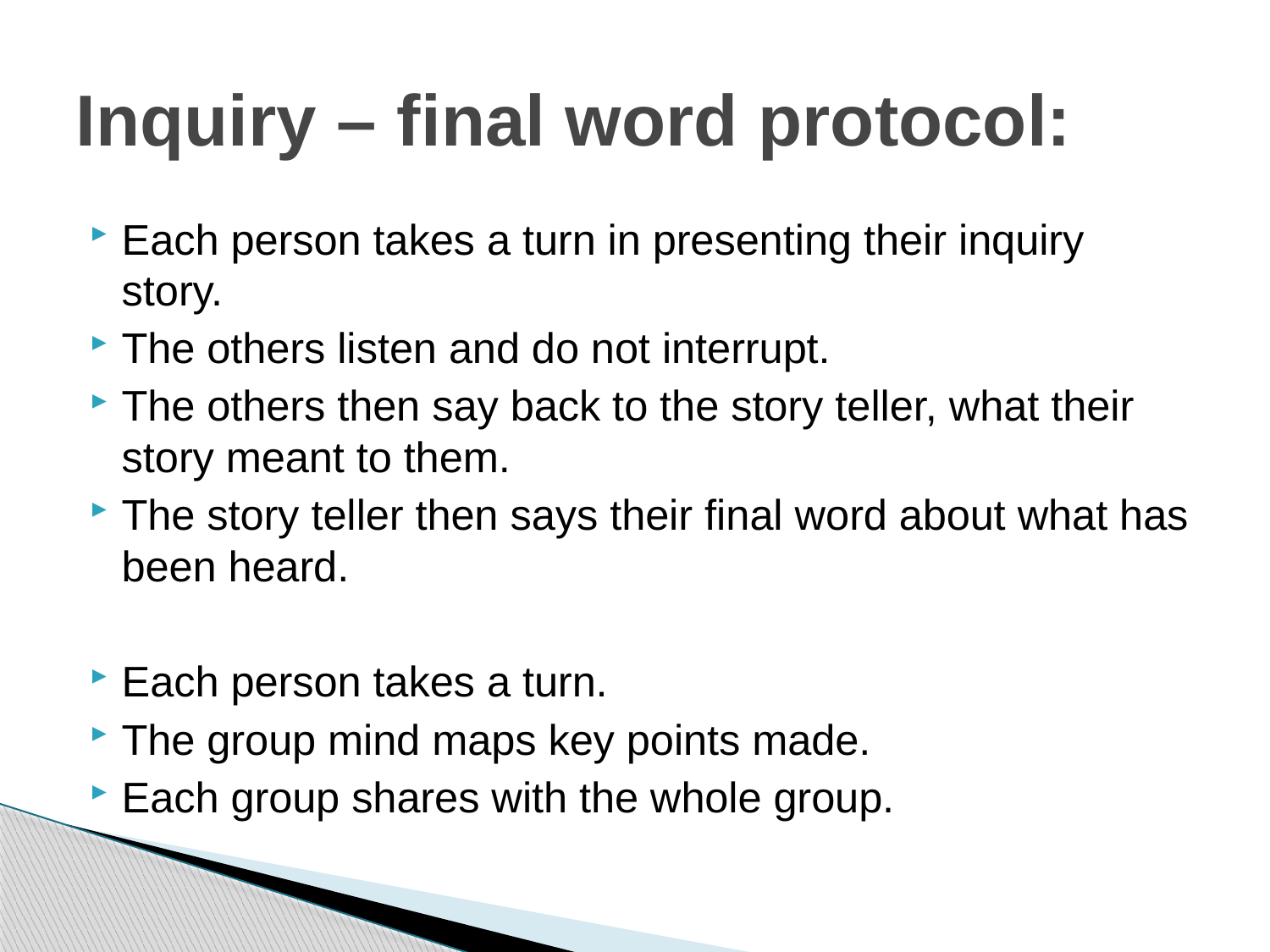

# Inquiry – final word protocol:
Each person takes a turn in presenting their inquiry story.
The others listen and do not interrupt.
The others then say back to the story teller, what their story meant to them.
The story teller then says their final word about what has been heard.

Each person takes a turn.
The group mind maps key points made.
Each group shares with the whole group.